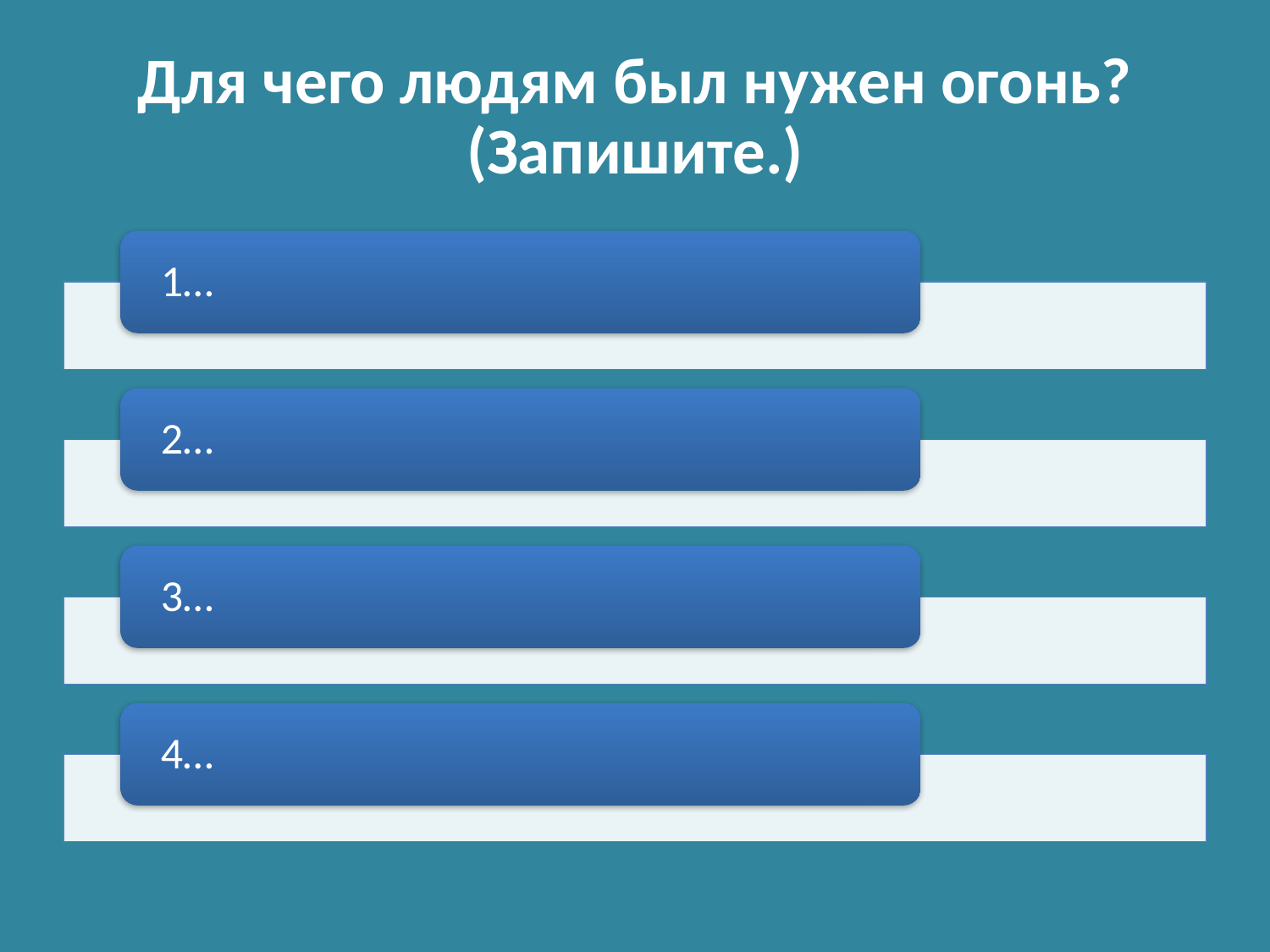

# Для чeго людям был нужeн огонь? (Запишитe.)
1…
2…
3…
4…